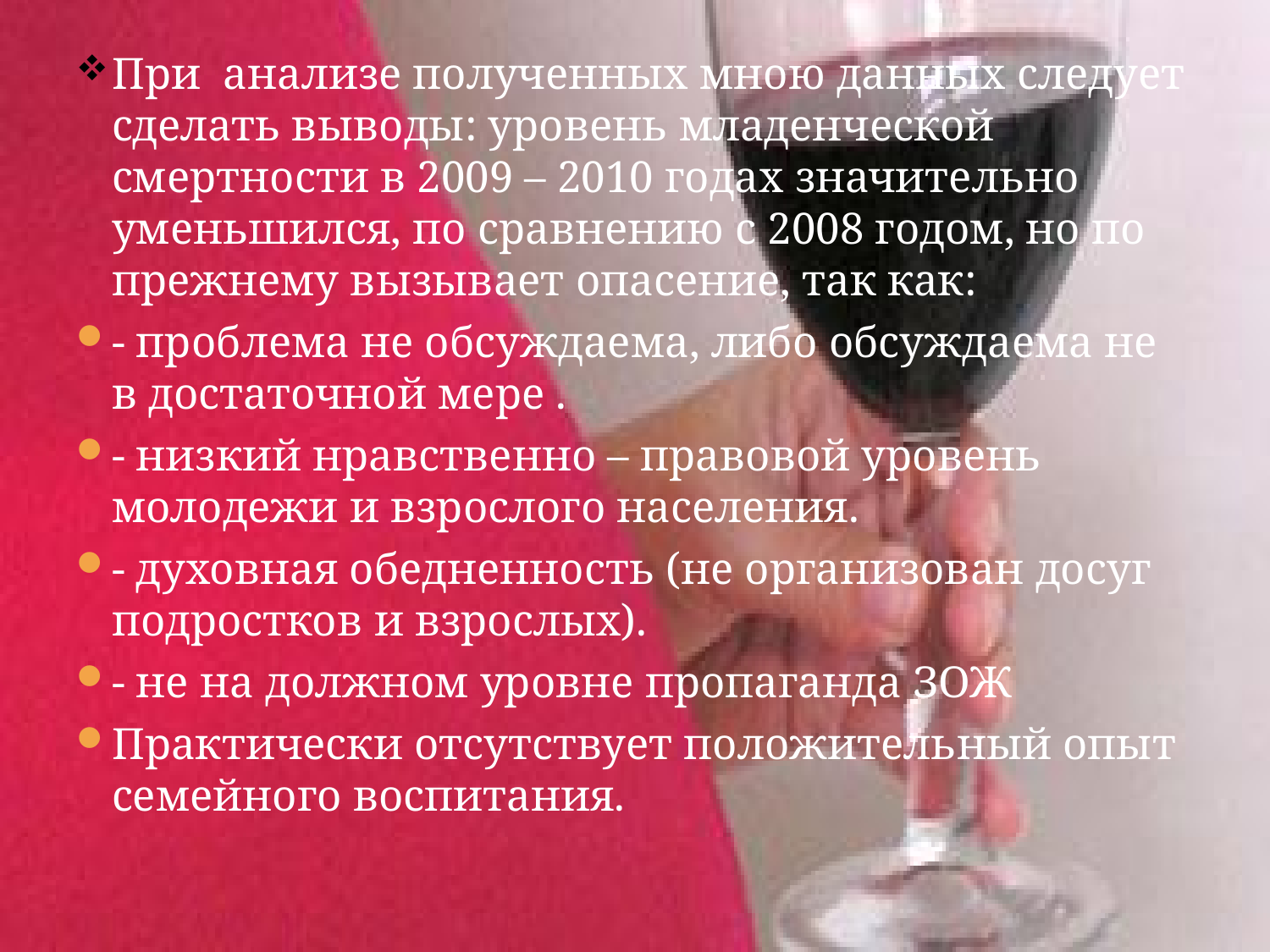

При  анализе полученных мною данных следует сделать выводы: уровень младенческой смертности в 2009 – 2010 годах значительно уменьшился, по сравнению с 2008 годом, но по прежнему вызывает опасение, так как:
- проблема не обсуждаема, либо обсуждаема не в достаточной мере .
- низкий нравственно – правовой уровень молодежи и взрослого населения.
- духовная обедненность (не организован досуг подростков и взрослых).
- не на должном уровне пропаганда ЗОЖ
Практически отсутствует положительный опыт семейного воспитания.